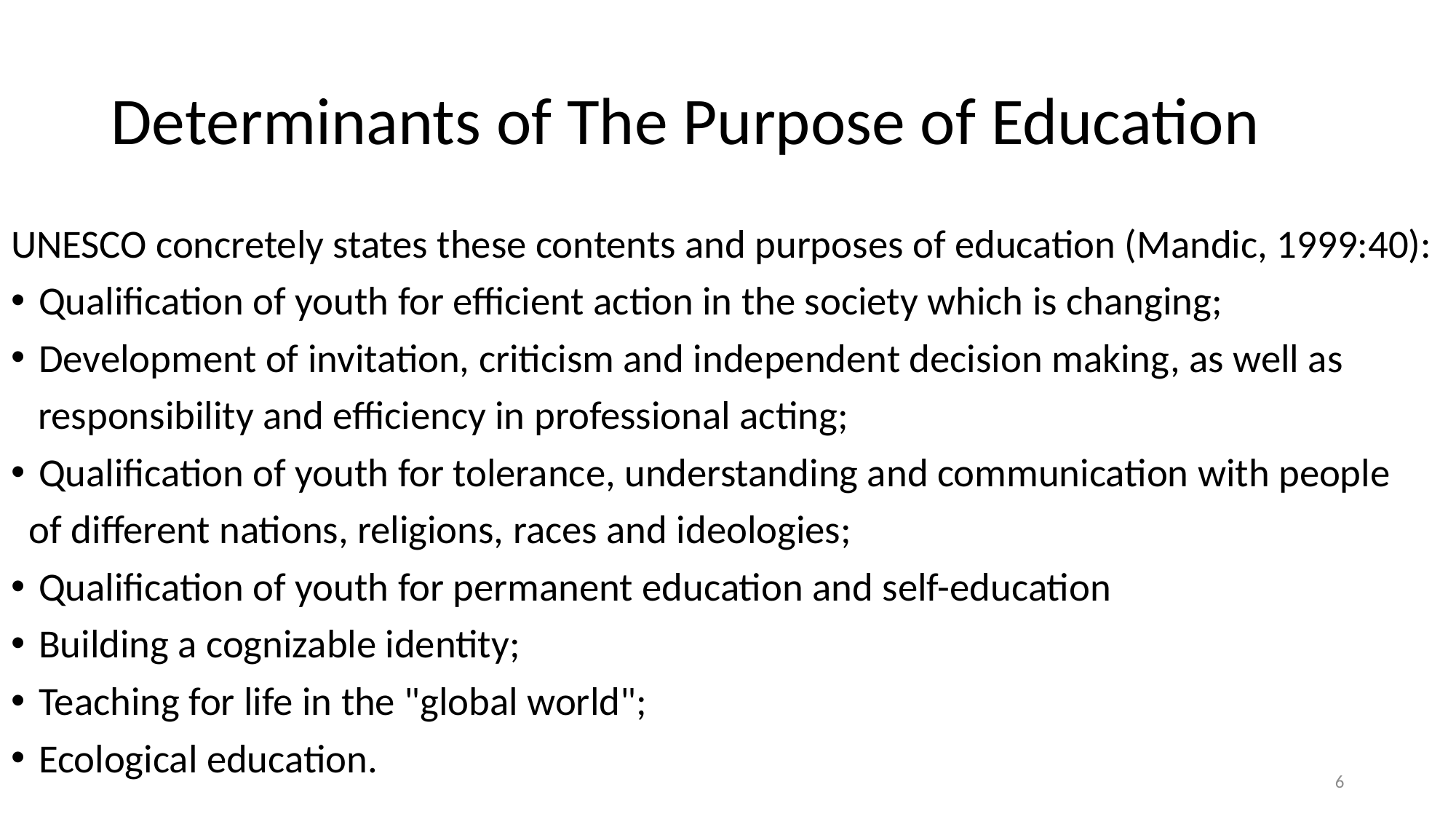

# Determinants of The Purpose of Education
UNESCO concretely states these contents and purposes of education (Mandic, 1999:40):
Qualification of youth for efficient action in the society which is changing;
Development of invitation, criticism and independent decision making, as well as
   responsibility and efficiency in professional acting;
Qualification of youth for tolerance, understanding and communication with people
  of different nations, religions, races and ideologies;
Qualification of youth for permanent education and self-education
Building a cognizable identity;
Teaching for life in the "global world";
Ecological education.
6